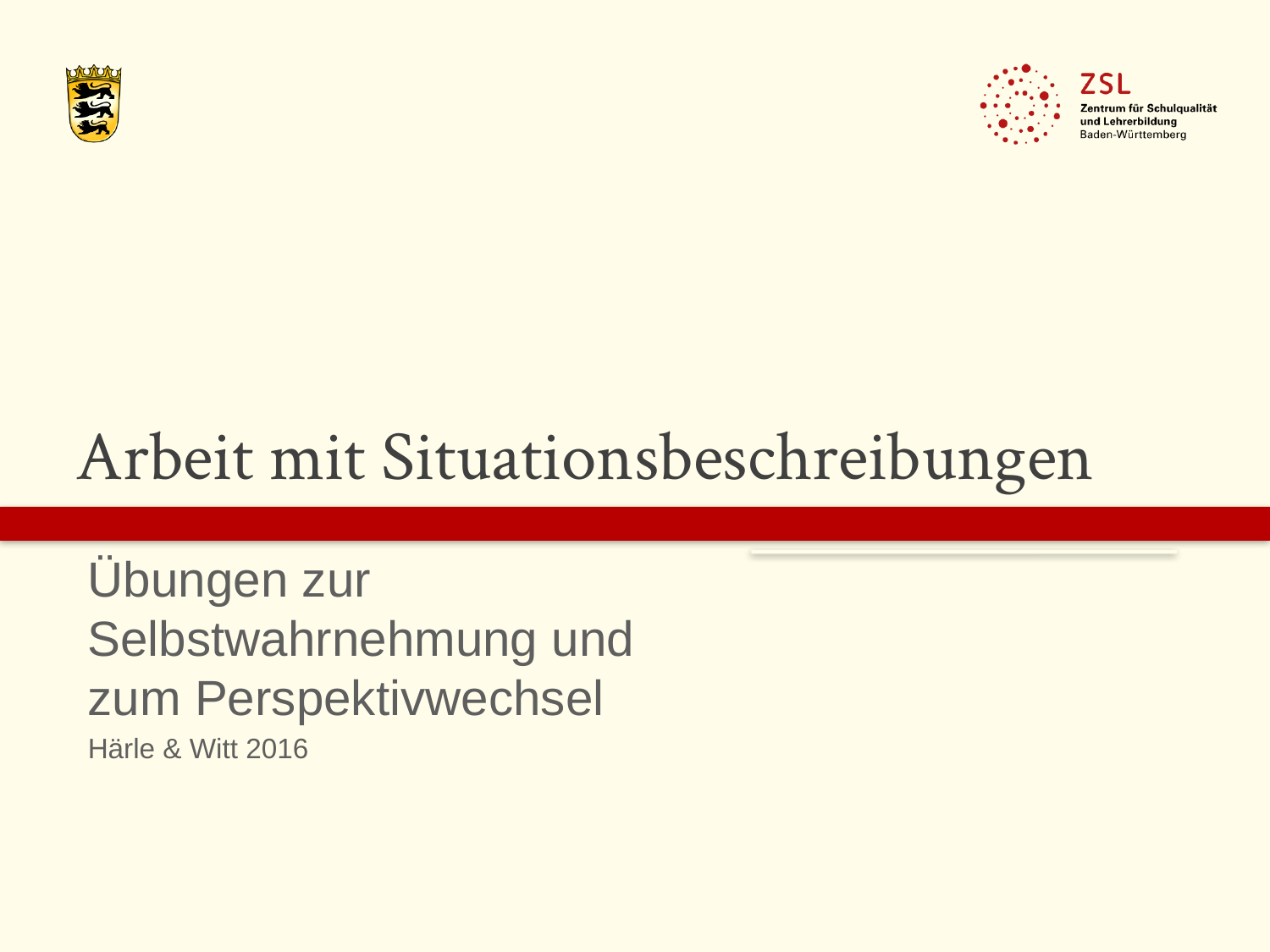

# Arbeit mit Situationsbeschreibungen
Übungen zur Selbstwahrnehmung und zum Perspektivwechsel
Härle & Witt 2016